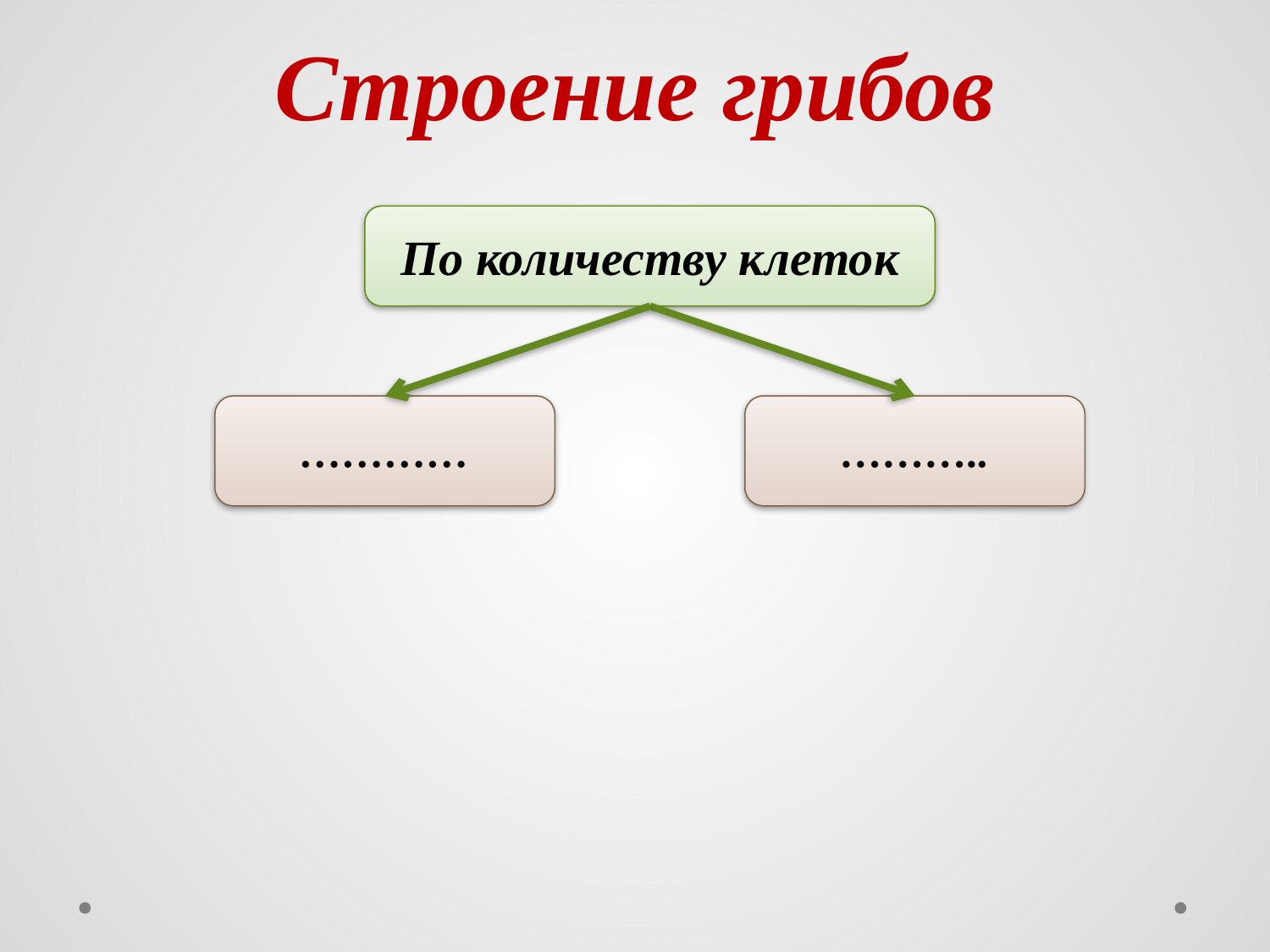

# Строение грибов
По количеству клеток
…………
………..